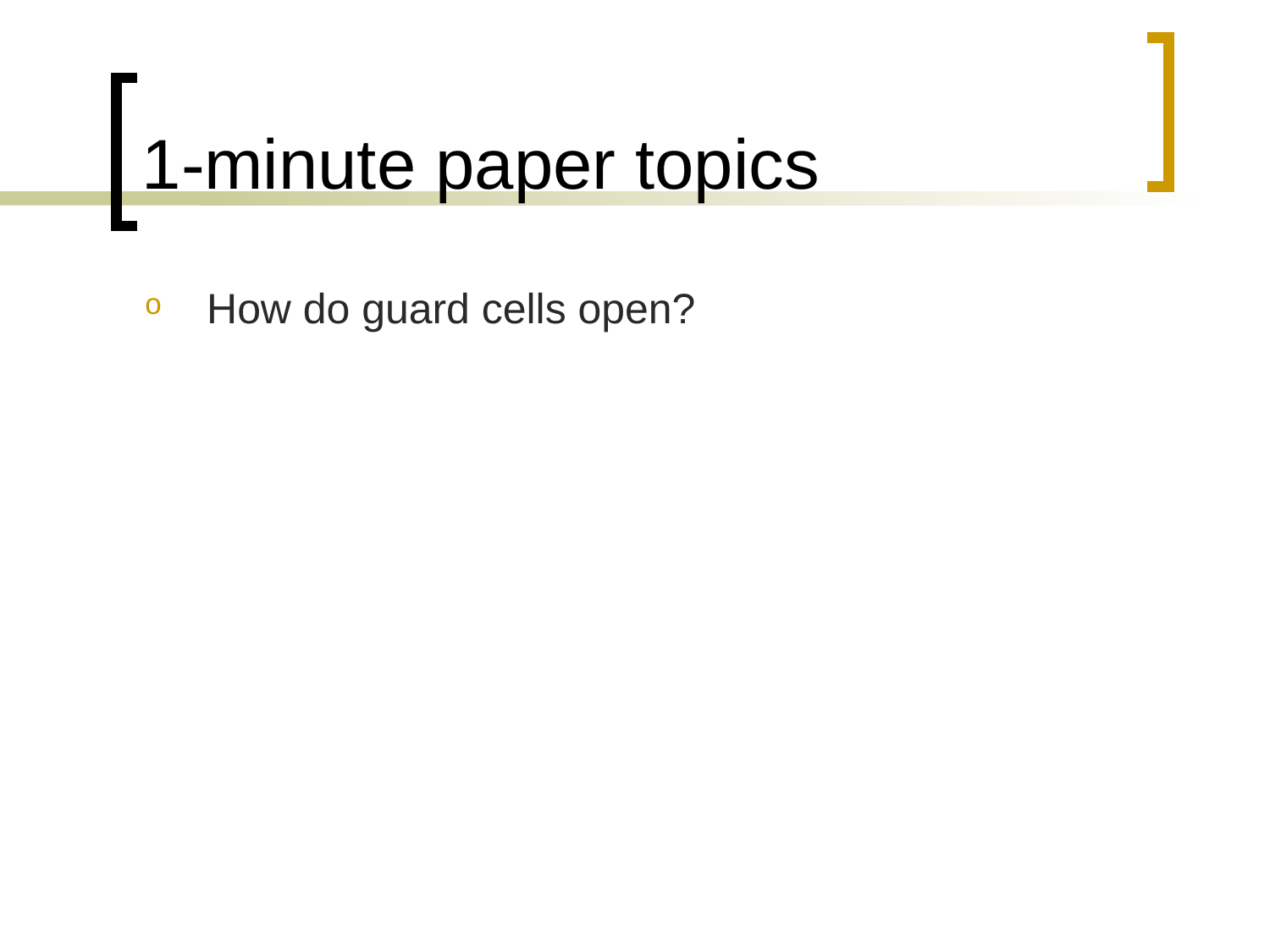

# 1-minute paper topics
How do guard cells open?